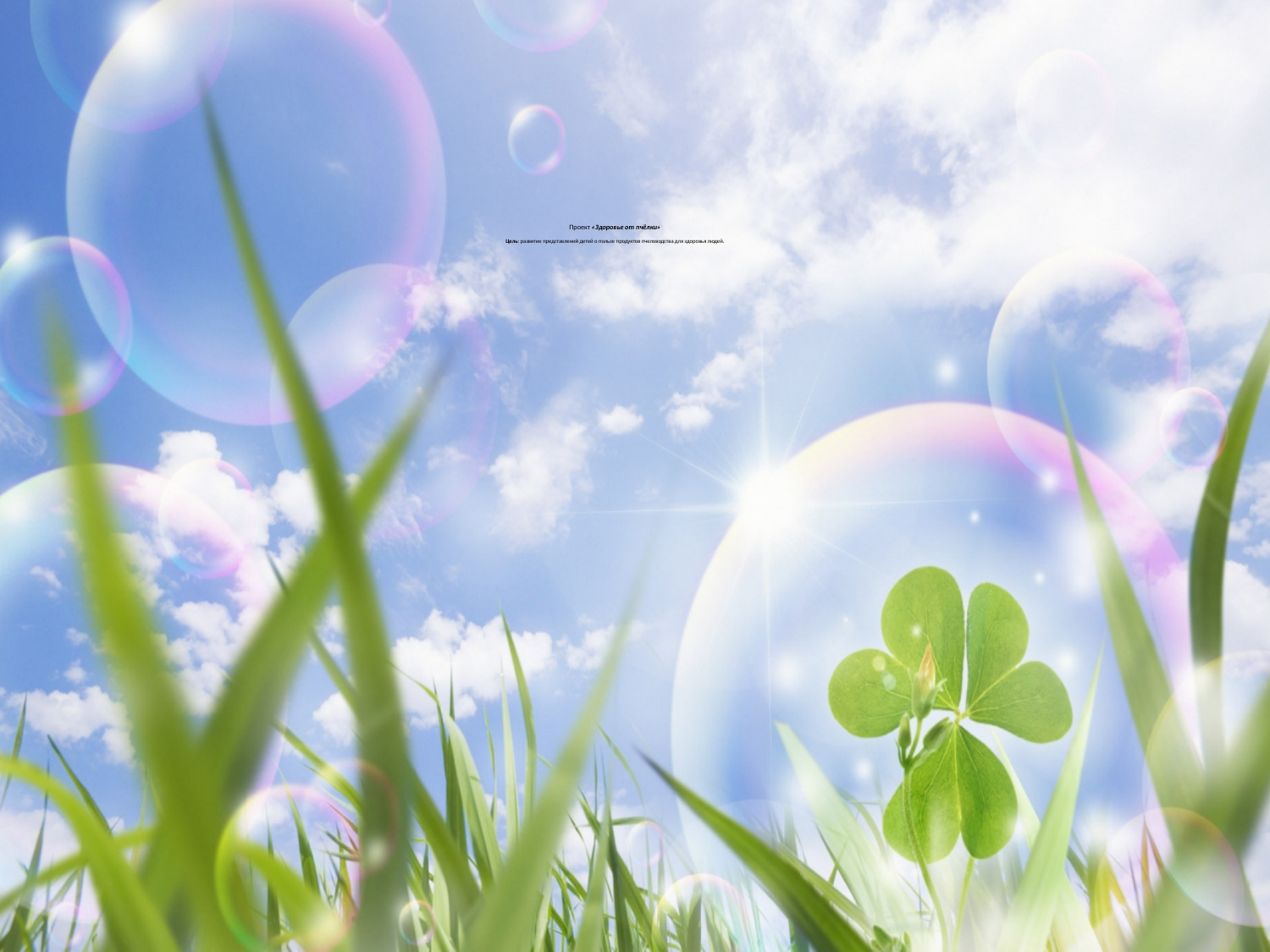

# Проект «Здоровье от пчёлки» Цель: развитие представлений детей о пользе продуктов пчеловодства для здоровья людей.